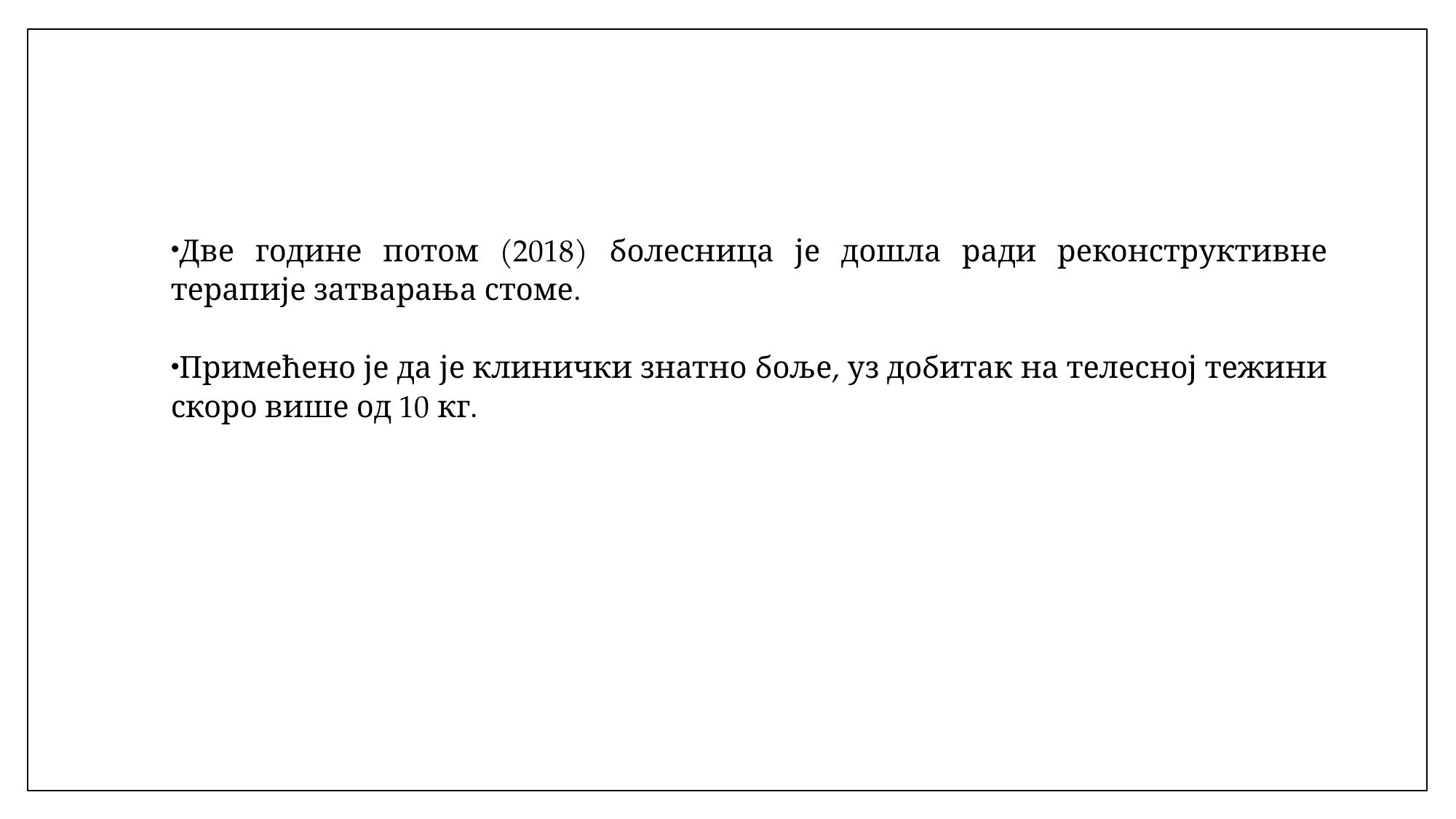

Две године потом (2018) болесница је дошла ради реконструктивне терапије затварања стоме.

Примећено је да је клинички знатно боље, уз добитак на телесној тежини скоро више од 10 кг.